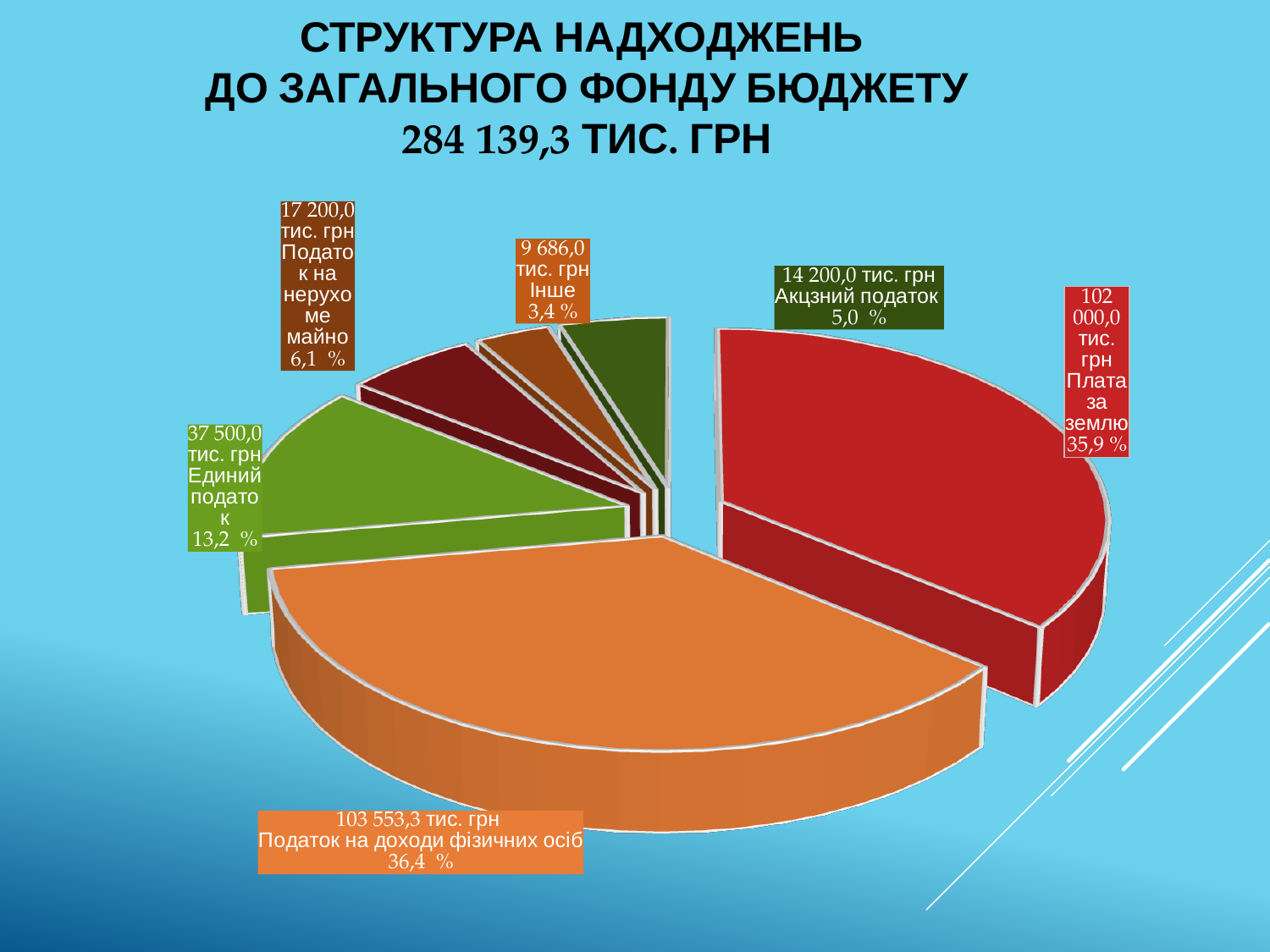

# Структура надходжень до загального фонду бюджету 284 139,3 тис. грн

[unsupported chart]